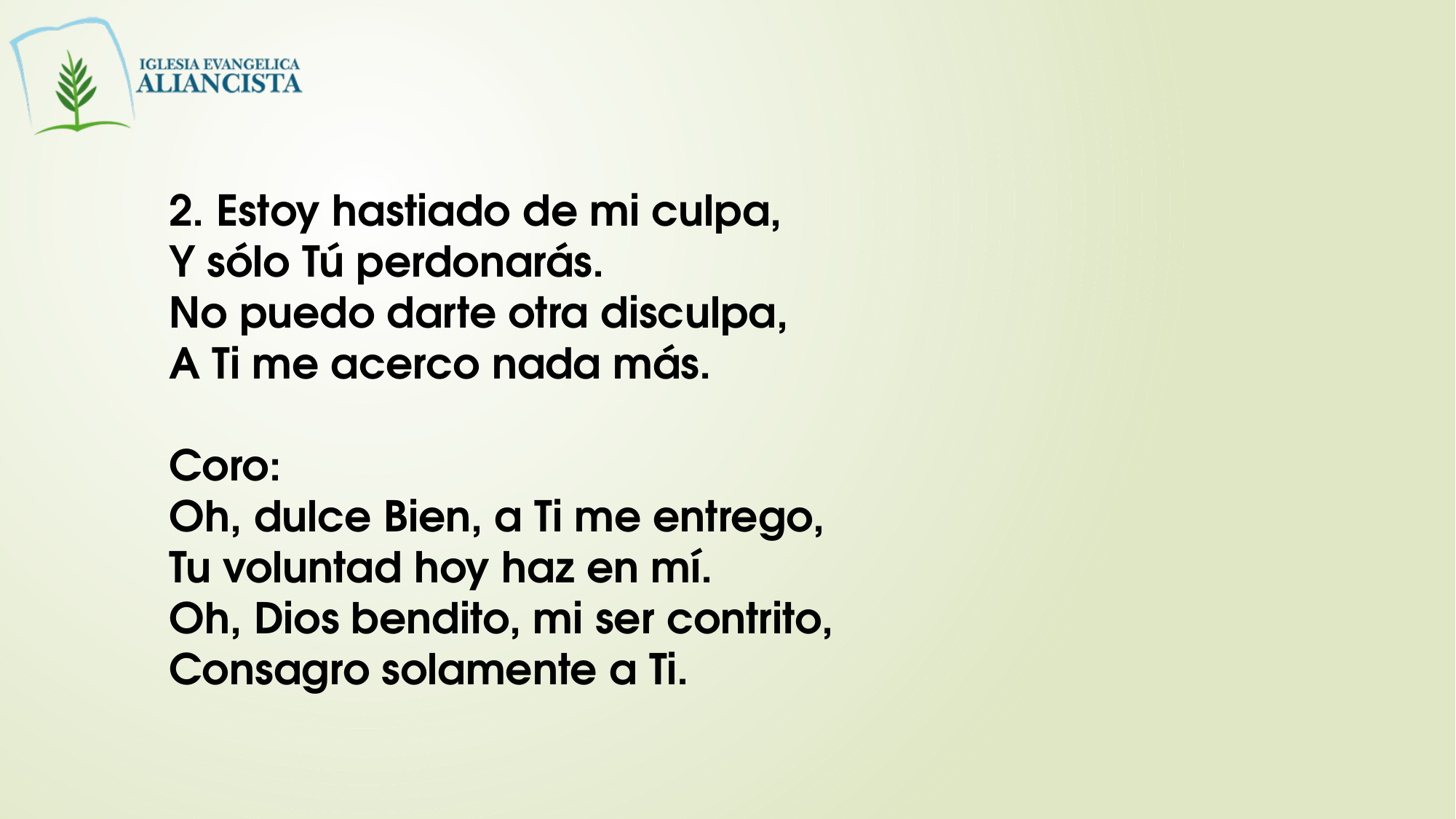

2. Estoy hastiado de mi culpa,
Y sólo Tú perdonarás.
No puedo darte otra disculpa,
A Ti me acerco nada más.

Coro:
Oh, dulce Bien, a Ti me entrego,
Tu voluntad hoy haz en mí.
Oh, Dios bendito, mi ser contrito,
Consagro solamente a Ti.